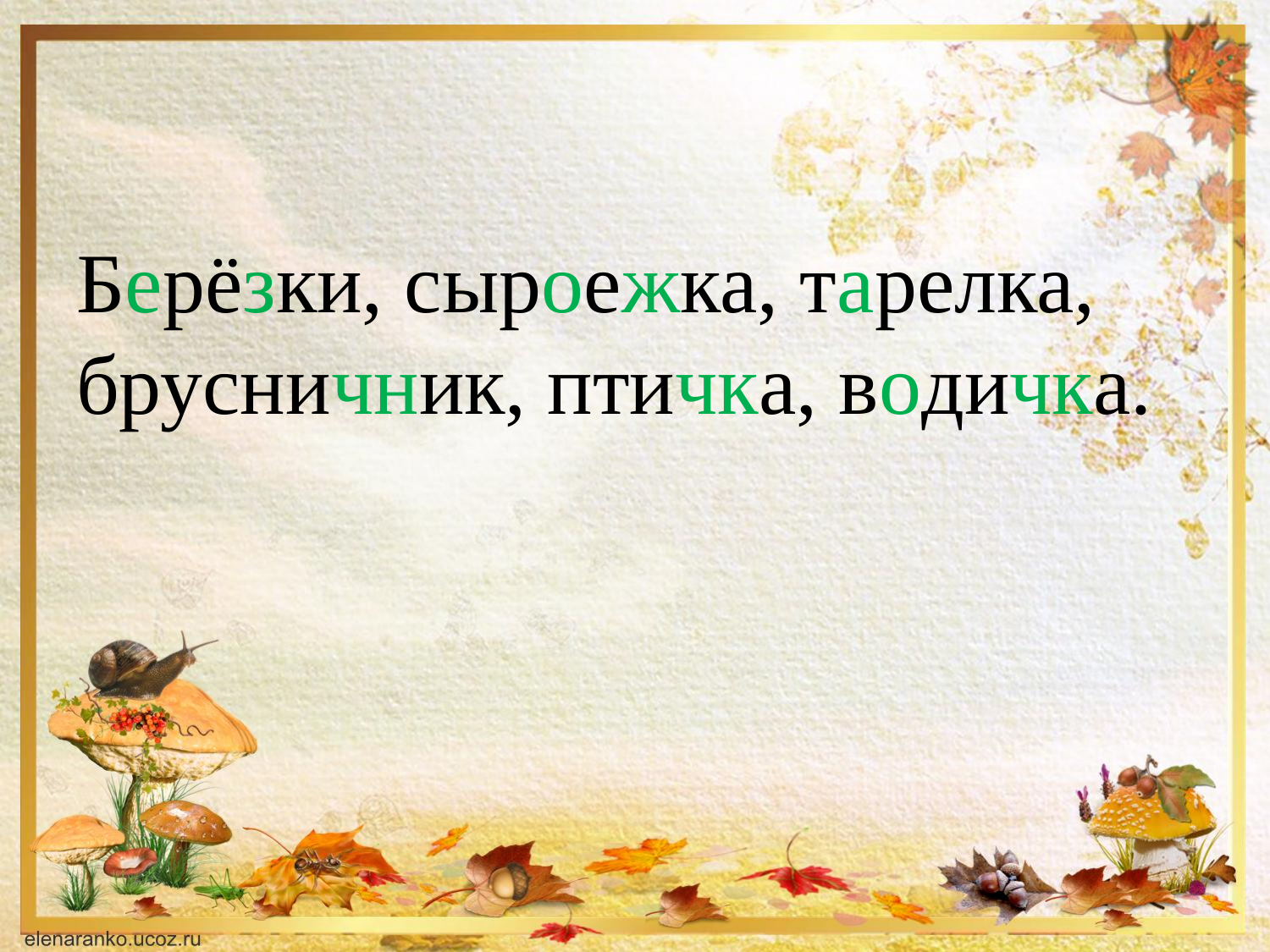

#
Берёзки, сыроежка, тарелка, брусничник, птичка, водичка.